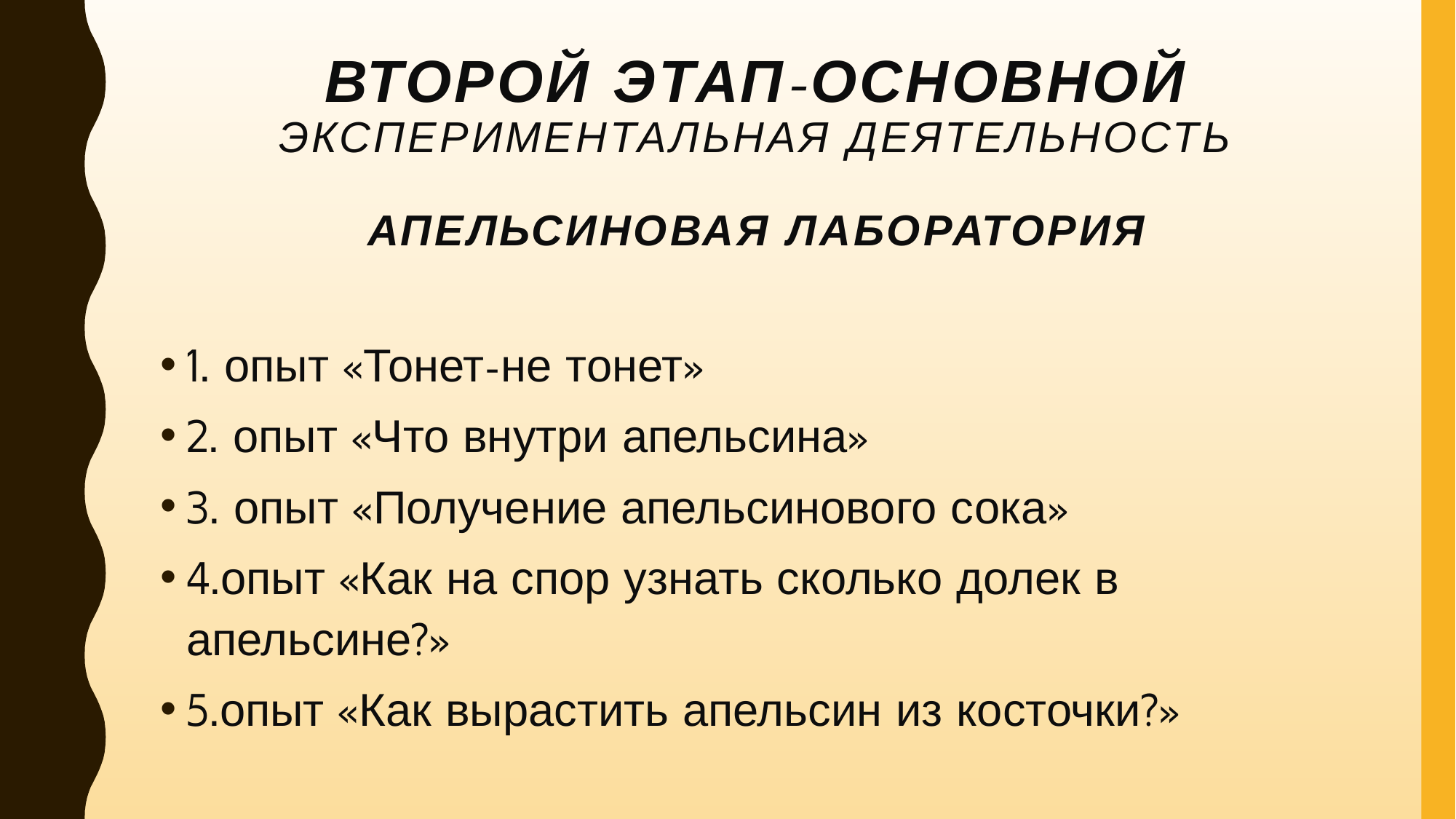

# Второй этап-основной экспериментальная деятельность апельсиновая лаборатория
1. опыт «Тонет-не тонет»
2. опыт «Что внутри апельсина»
3. опыт «Получение апельсинового сока»
4.опыт «Как на спор узнать сколько долек в апельсине?»
5.опыт «Как вырастить апельсин из косточки?»